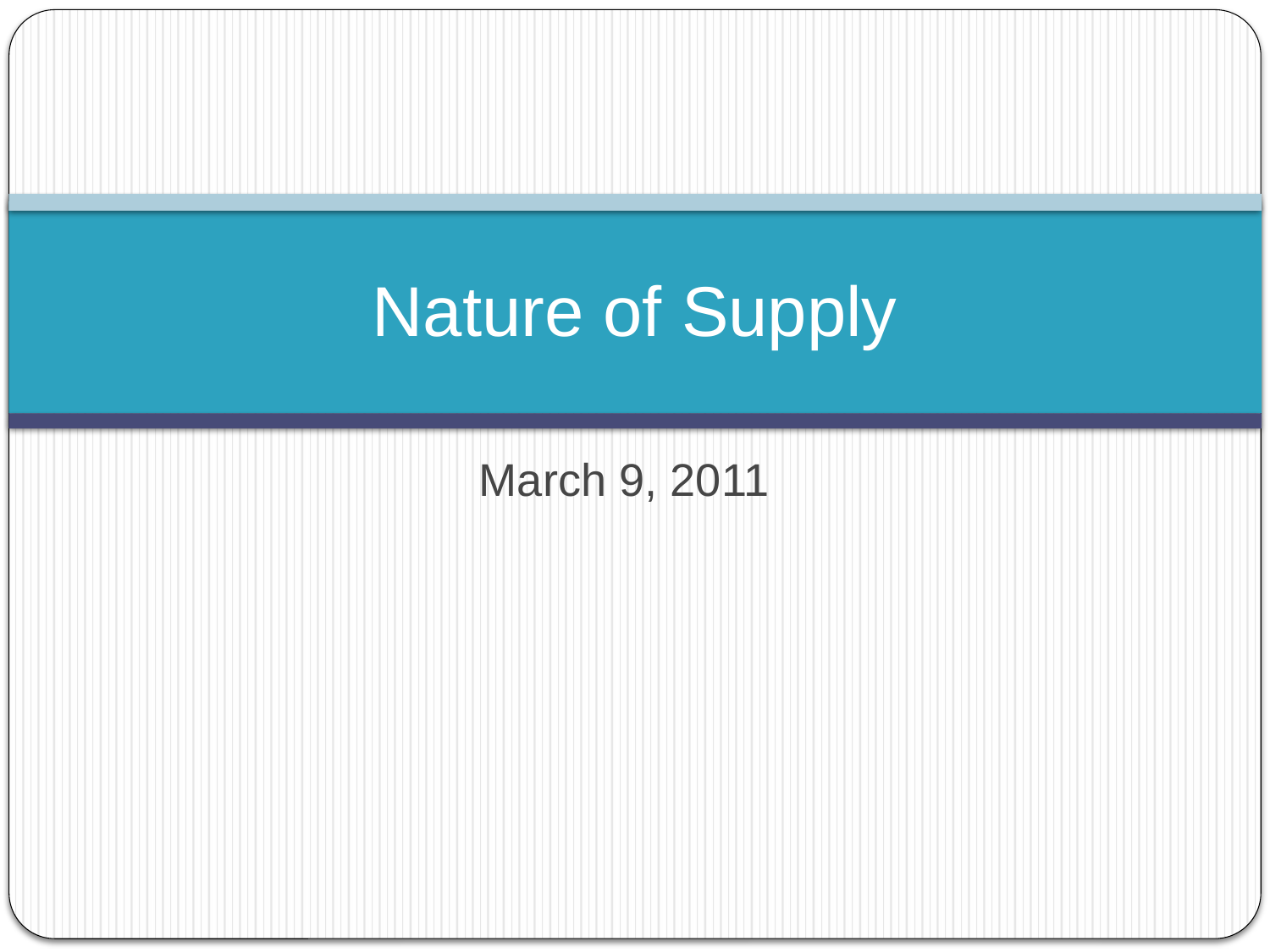

# Nature of Supply
March 9, 2011